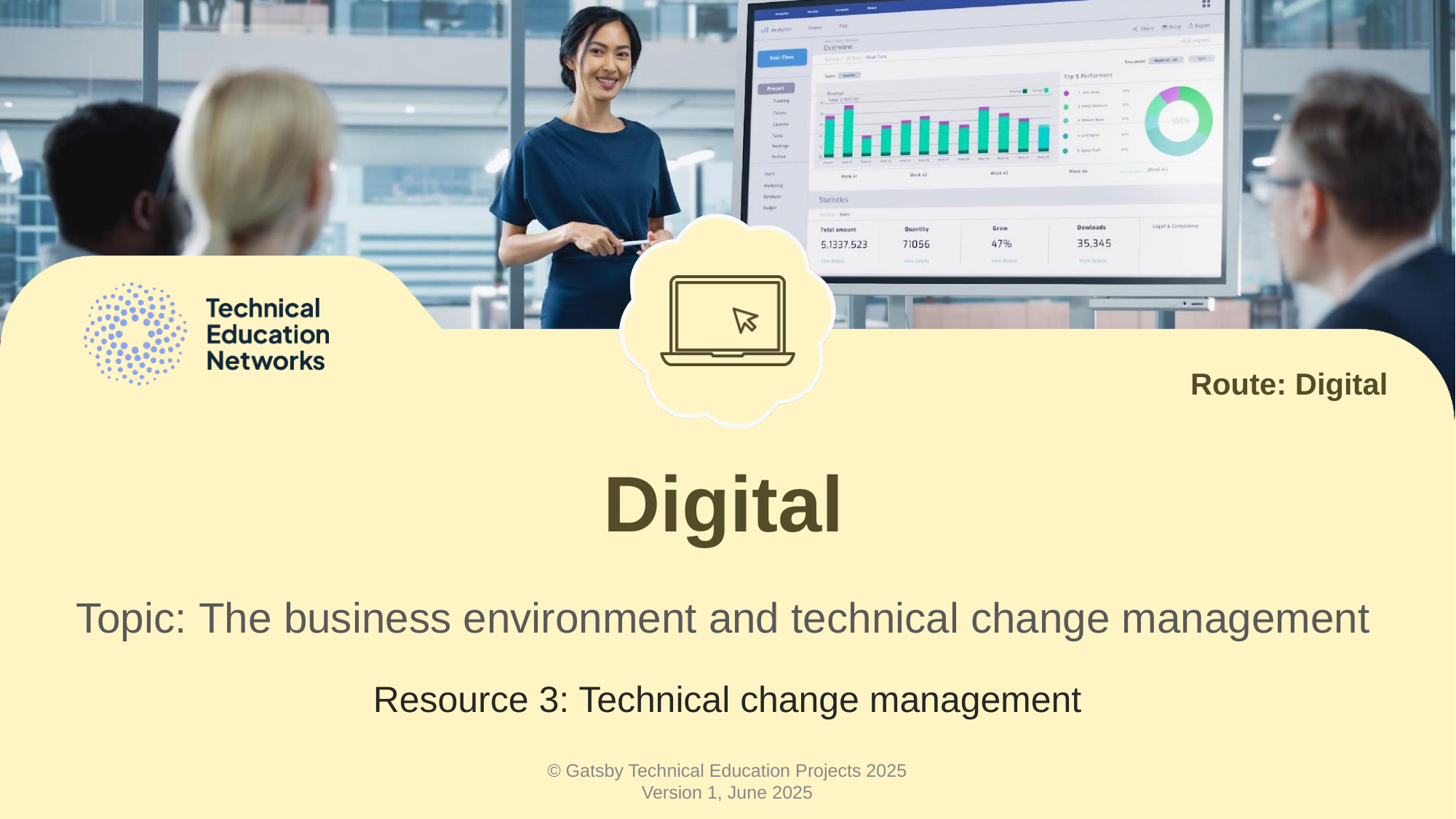

Route: Digital
# Digital
Topic: The business environment and technical change management
Resource 3: Technical change management